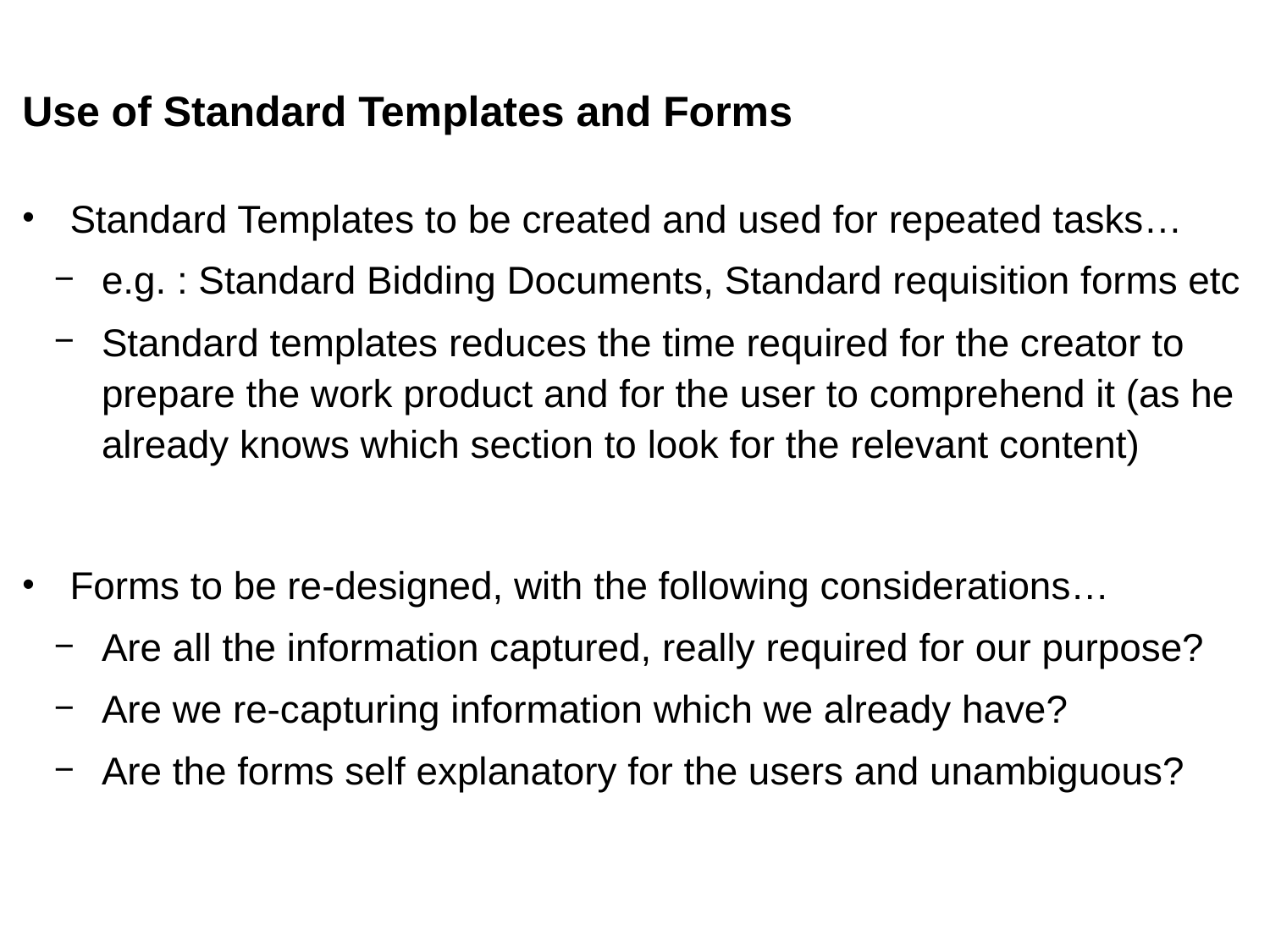

# Use of Standard Templates and Forms
Standard Templates to be created and used for repeated tasks…
e.g. : Standard Bidding Documents, Standard requisition forms etc
Standard templates reduces the time required for the creator to prepare the work product and for the user to comprehend it (as he already knows which section to look for the relevant content)

Forms to be re-designed, with the following considerations…
Are all the information captured, really required for our purpose?
Are we re-capturing information which we already have?
Are the forms self explanatory for the users and unambiguous?